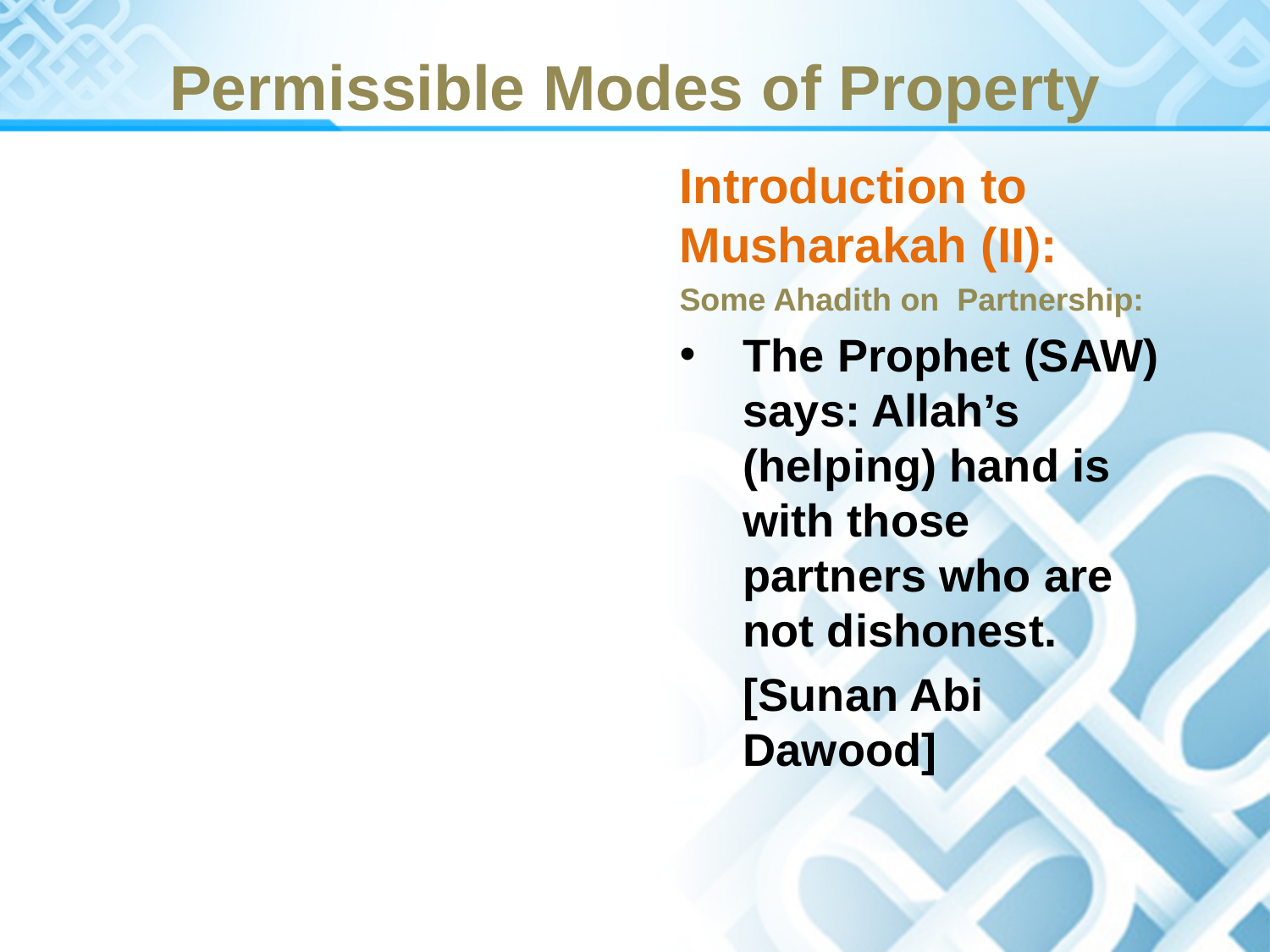

Permissible Modes of Property
Introduction to Musharakah (II):
Some Ahadith on  Partnership:
The Prophet (SAW) says: Allah’s (helping) hand is with those partners who are not dishonest.
	[Sunan Abi Dawood]